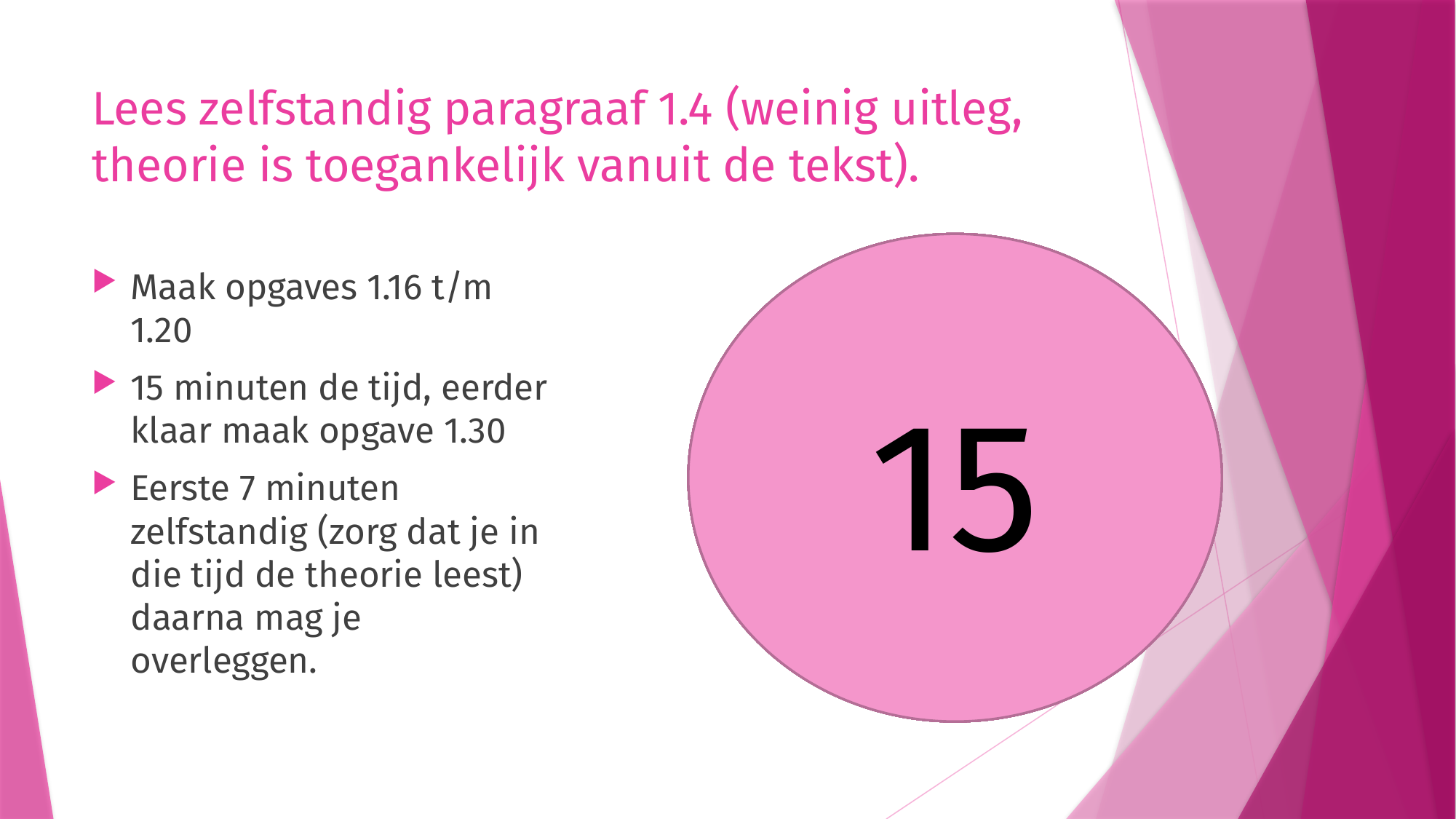

# Lees zelfstandig paragraaf 1.4 (weinig uitleg, theorie is toegankelijk vanuit de tekst).
14
15
12
13
10
11
9
8
5
6
7
4
3
1
2
Maak opgaves 1.16 t/m 1.20
15 minuten de tijd, eerder klaar maak opgave 1.30
Eerste 7 minuten zelfstandig (zorg dat je in die tijd de theorie leest) daarna mag je overleggen.